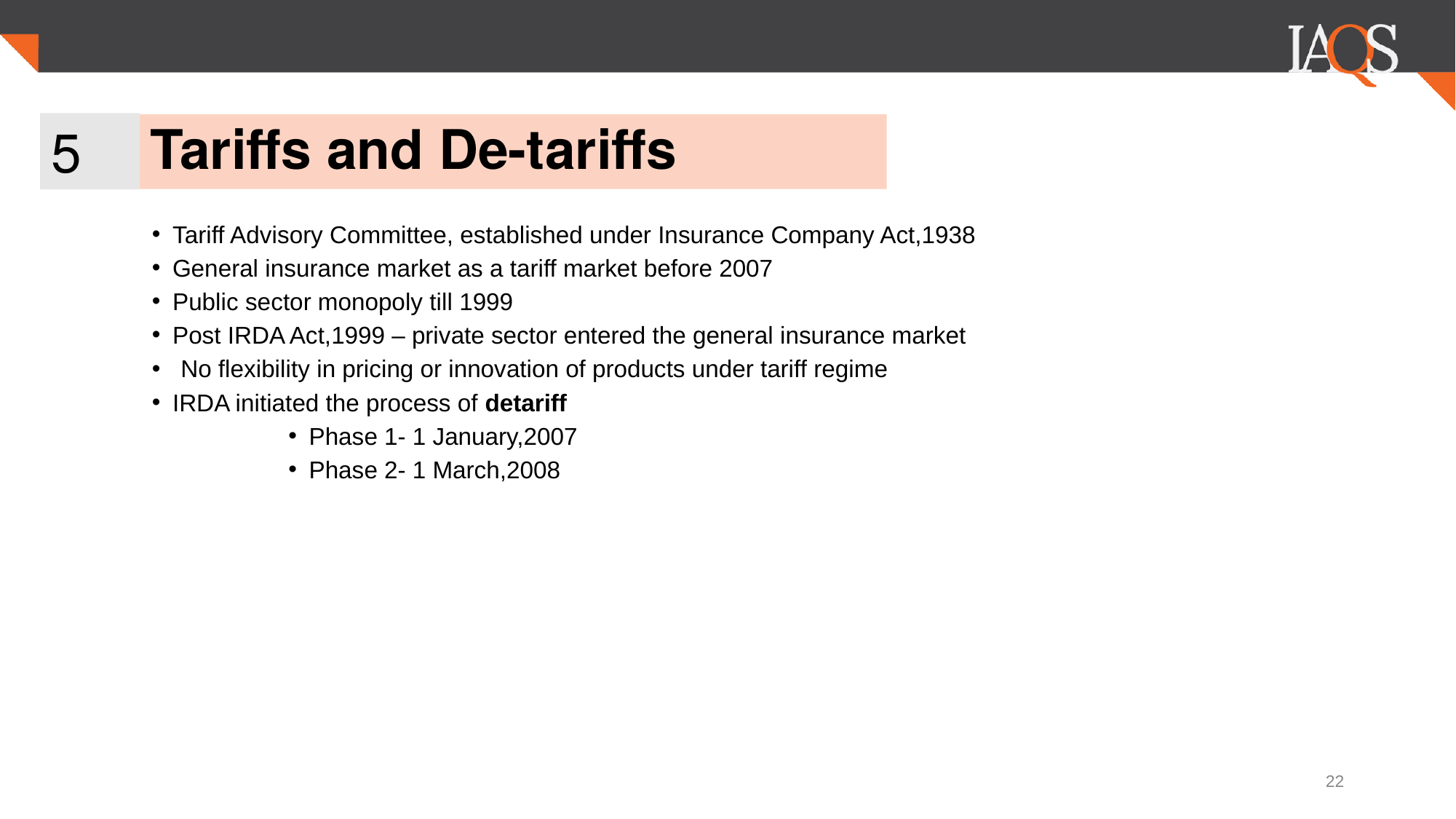

5
# Tariffs and De-tariffs
Tariff Advisory Committee, established under Insurance Company Act,1938
General insurance market as a tariff market before 2007
Public sector monopoly till 1999
Post IRDA Act,1999 – private sector entered the general insurance market
No flexibility in pricing or innovation of products under tariff regime
IRDA initiated the process of detariff
Phase 1- 1 January,2007
Phase 2- 1 March,2008

22